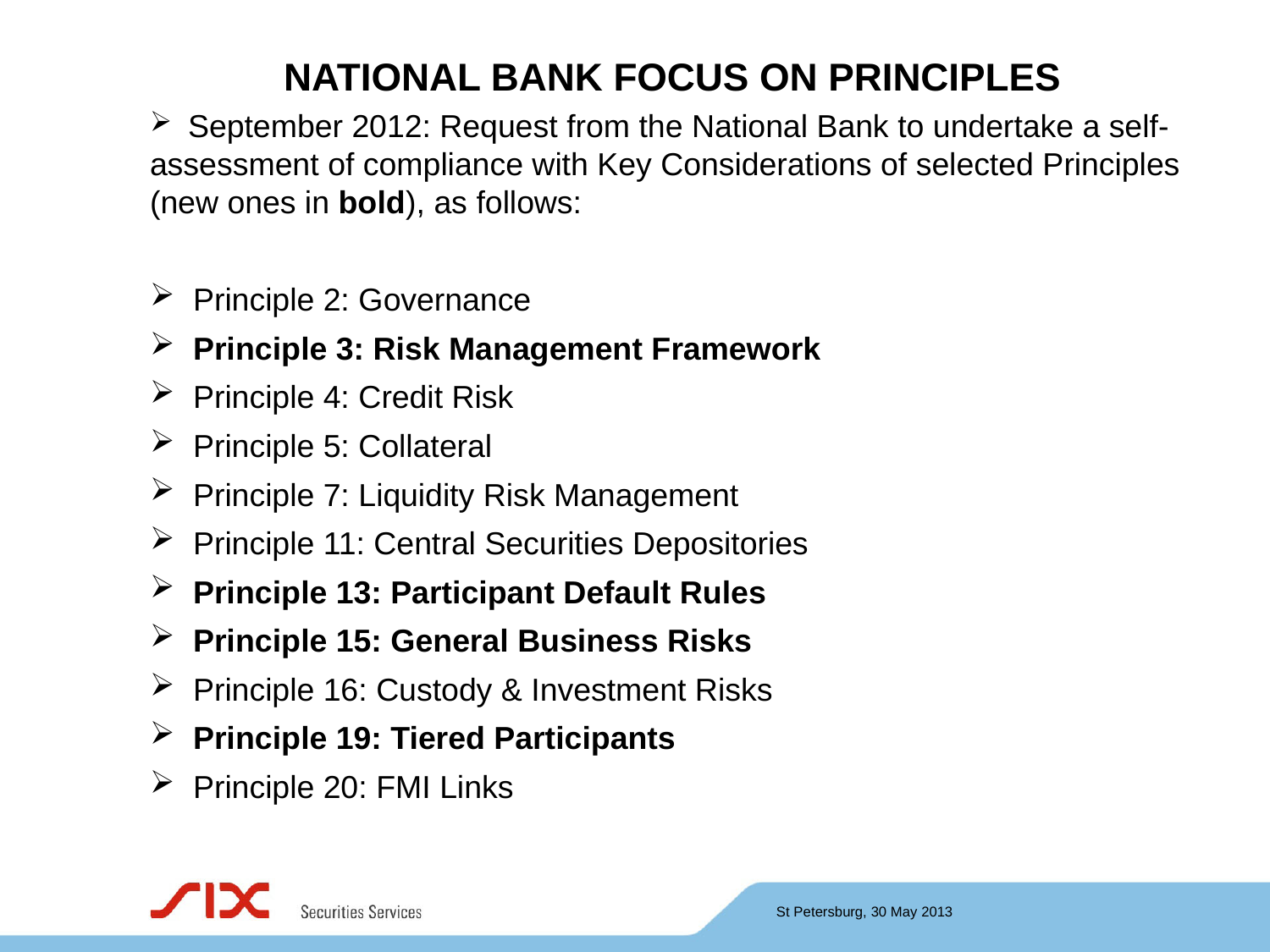

# NATIONAL BANK FOCUS ON PRINCIPLES
  September 2012: Request from the National Bank to undertake a self-assessment of compliance with Key Considerations of selected Principles (new ones in bold), as follows:

  Principle 2: Governance
  Principle 3: Risk Management Framework
  Principle 4: Credit Risk
  Principle 5: Collateral
  Principle 7: Liquidity Risk Management
  Principle 11: Central Securities Depositories
  Principle 13: Participant Default Rules
  Principle 15: General Business Risks
  Principle 16: Custody & Investment Risks
  Principle 19: Tiered Participants
  Principle 20: FMI Links